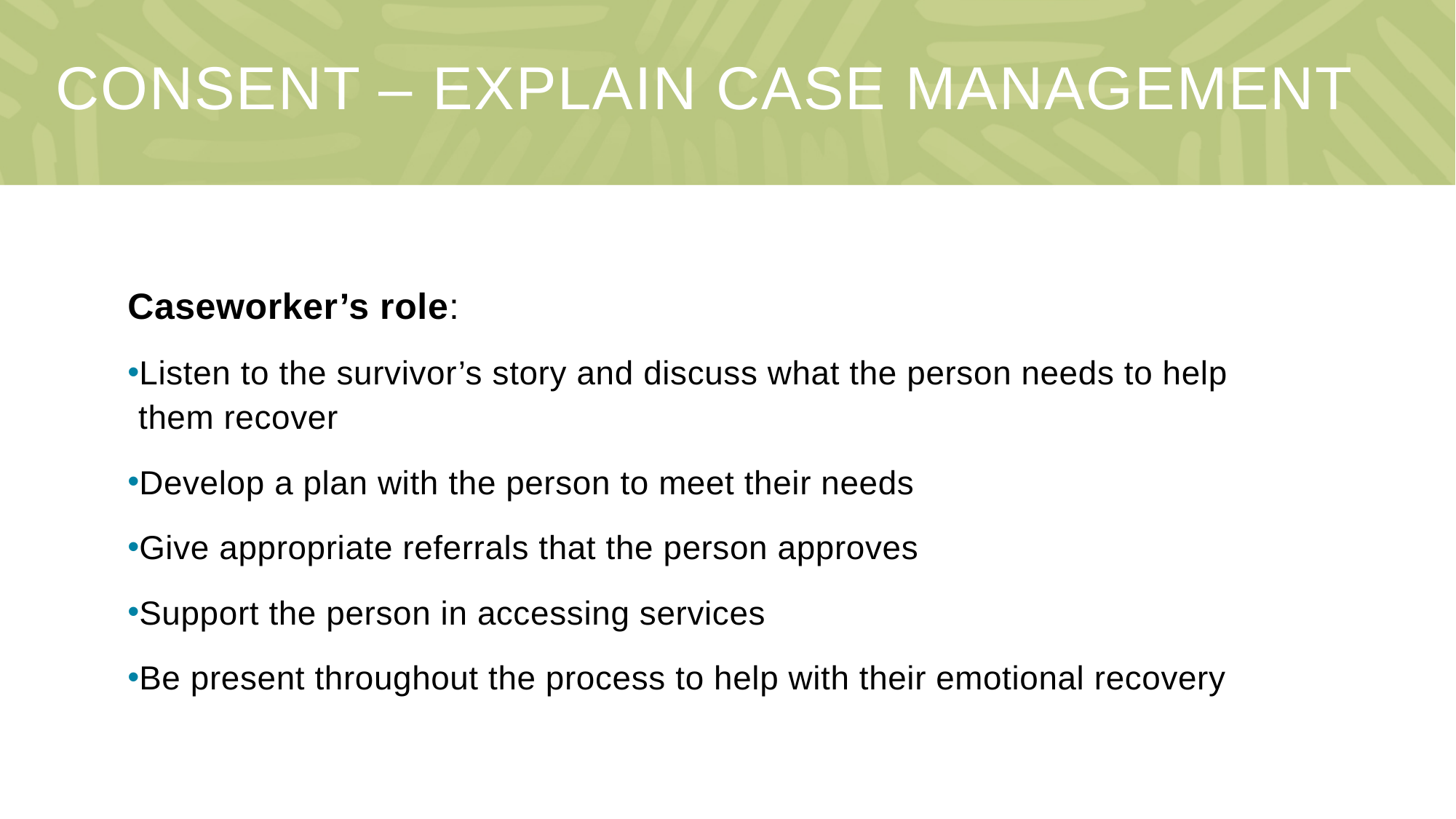

# Consent – Explain case management
Caseworker’s role:
Listen to the survivor’s story and discuss what the person needs to help them recover
Develop a plan with the person to meet their needs
Give appropriate referrals that the person approves
Support the person in accessing services
Be present throughout the process to help with their emotional recovery